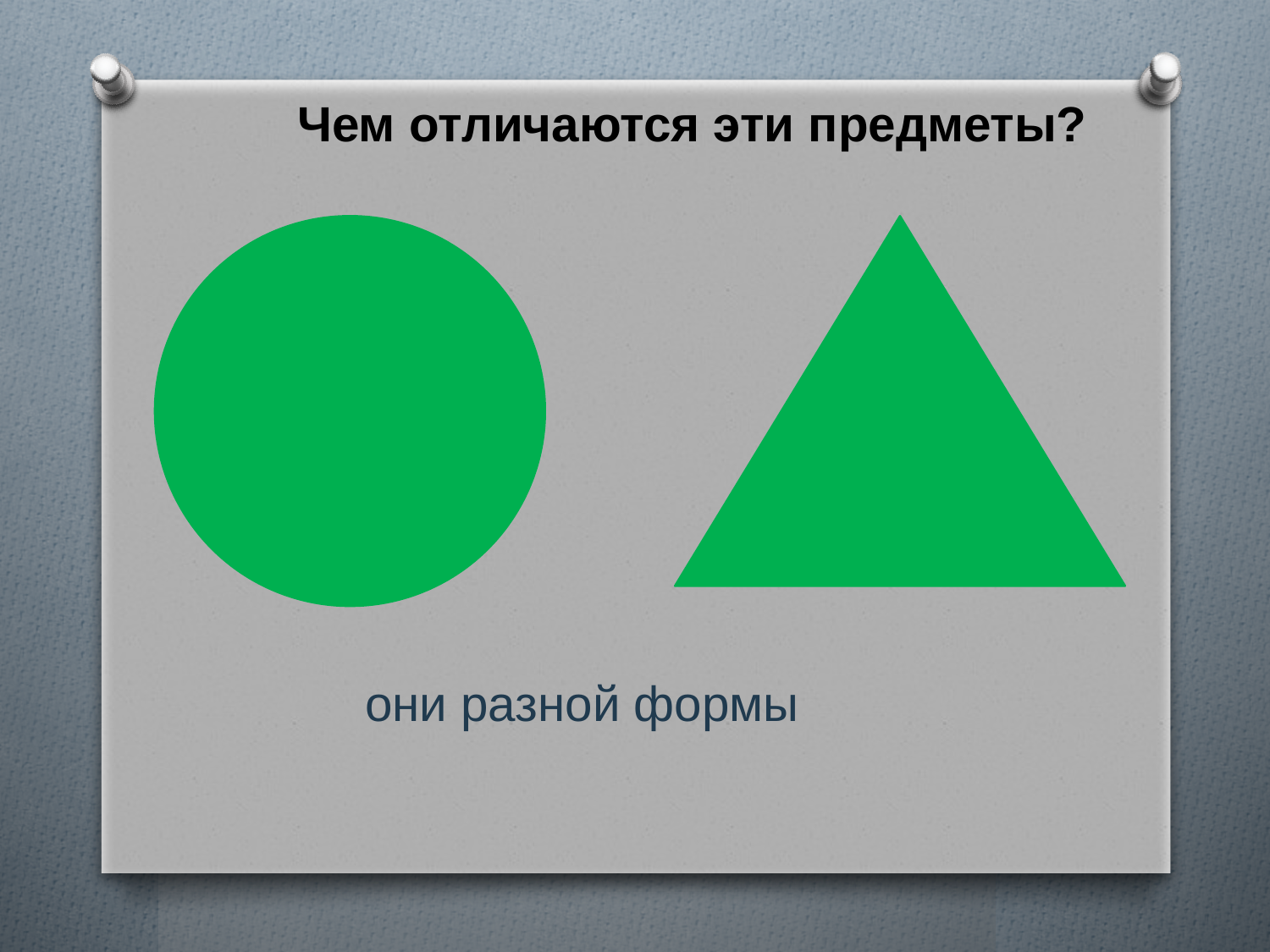

Чем отличаются эти предметы?

они разной формы